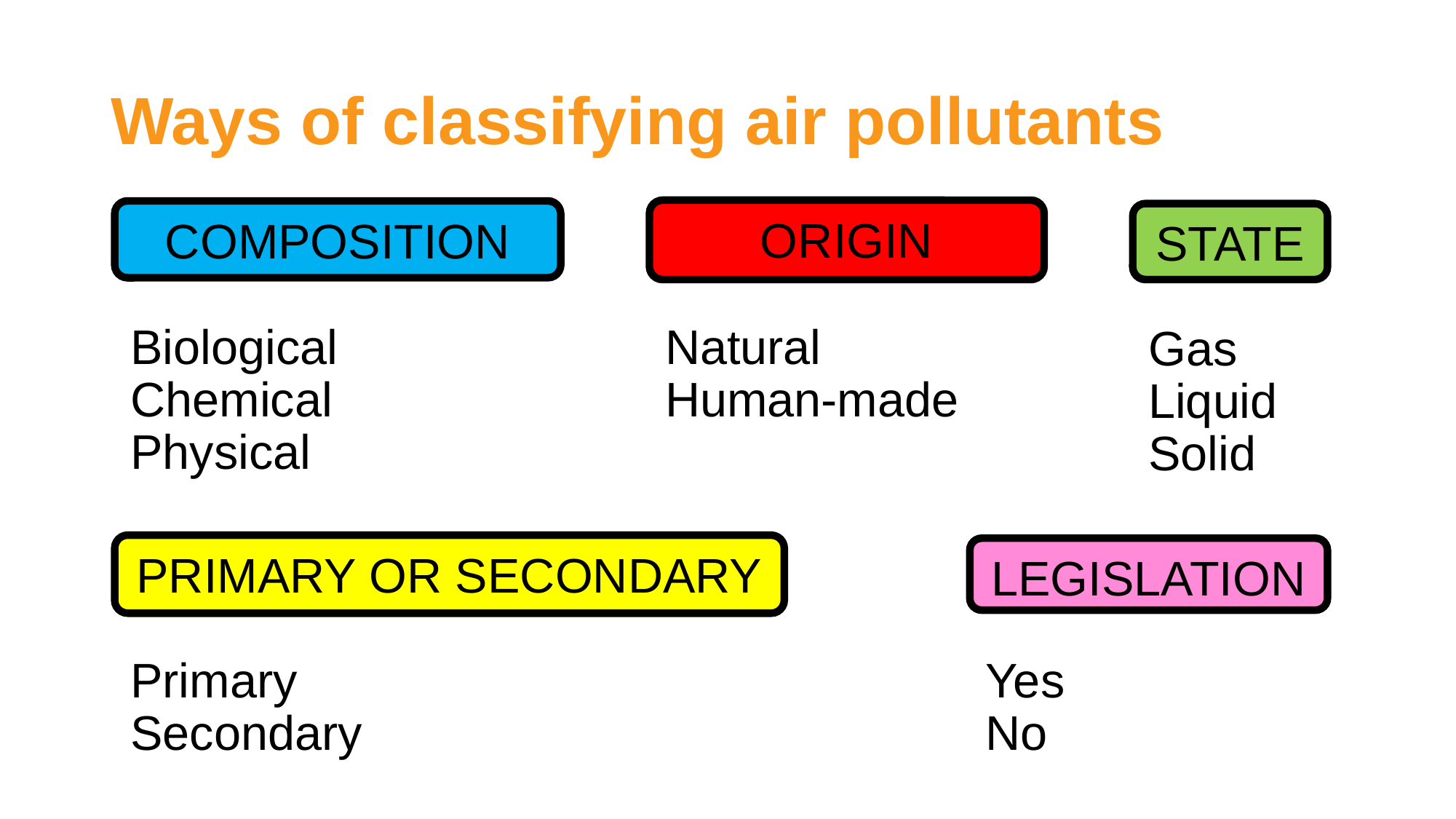

# Ways of classifying air pollutants
ORIGIN

COMPOSITION

STATE

Biological
Chemical
Physical
Natural
Human-made
Gas
Liquid
Solid
PRIMARY OR SECONDARY
LEGISLATION

Primary
Secondary
Yes
No